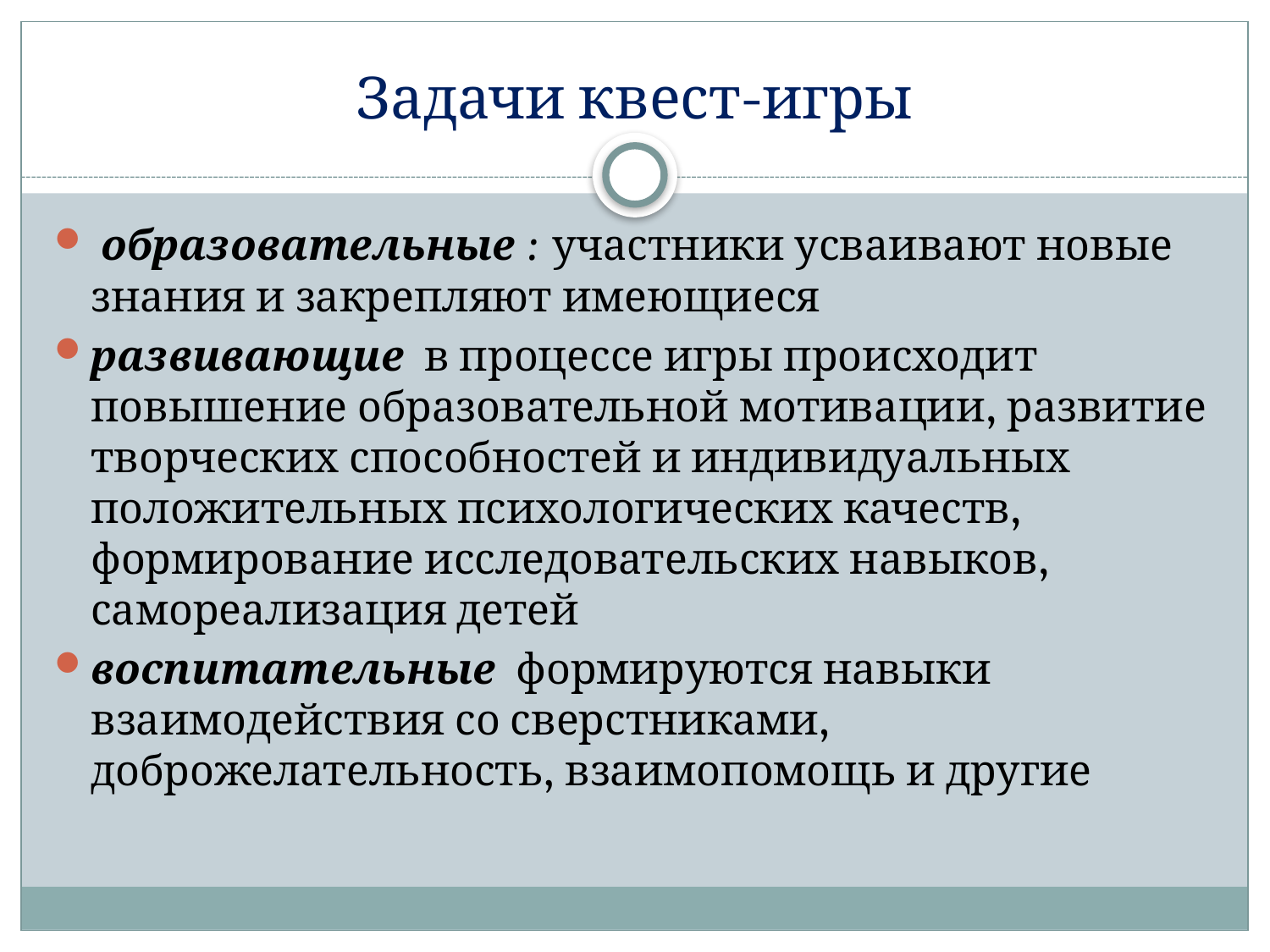

# Задачи квест-игры
 образовательные : участники усваивают новые знания и закрепляют имеющиеся
развивающие  в процессе игры происходит повышение образовательной мотивации, развитие творческих способностей и индивидуальных положительных психологических качеств, формирование исследовательских навыков, самореализация детей
воспитательные  формируются навыки взаимодействия со сверстниками, доброжелательность, взаимопомощь и другие